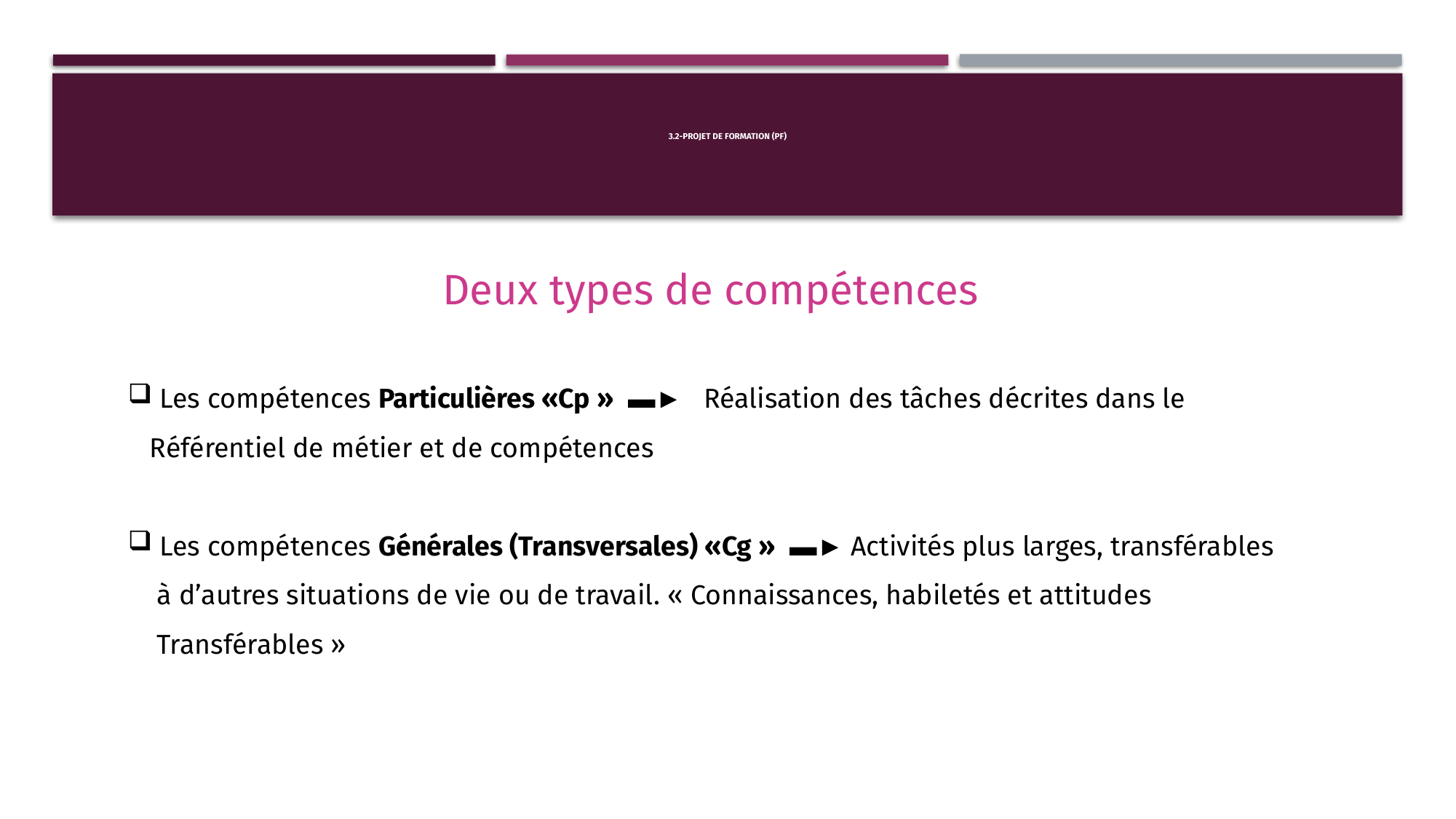

# 3.2-PROJET DE FORMATION (PF)

Deux types de compétences

 Les compétences Particulières «Cp »  ▬►   Réalisation des tâches décrites dans le
   Référentiel de métier et de compétences

 Les compétences Générales (Transversales) «Cg »  ▬► Activités plus larges, transférables
    à d’autres situations de vie ou de travail. « Connaissances, habiletés et attitudes
    Transférables »